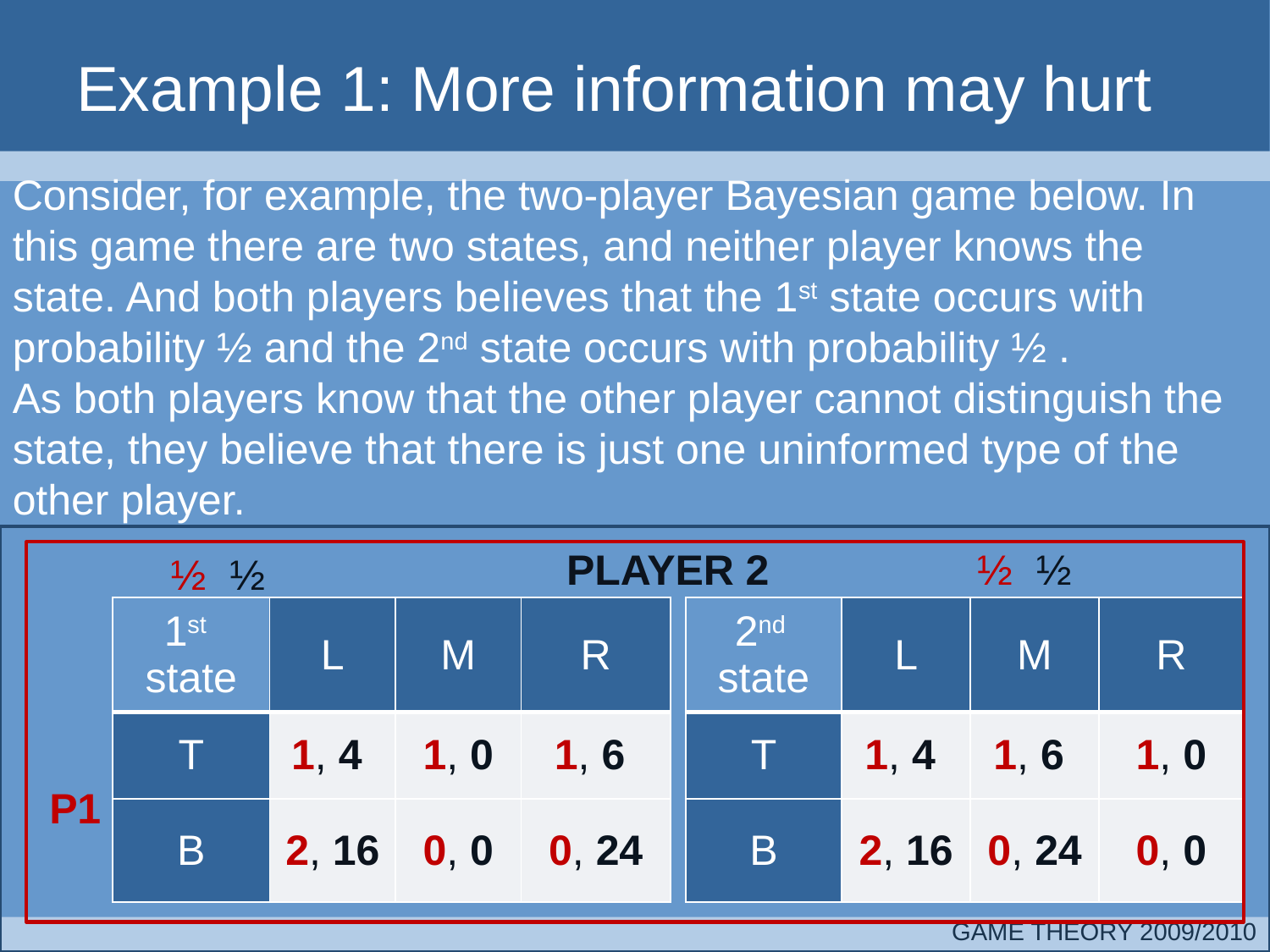

# Example 1: More information may hurt
Consider, for example, the two-player Bayesian game below. In this game there are two states, and neither player knows the state. And both players believes that the 1st state occurs with probability ½ and the 2nd state occurs with probability ½ .
As both players know that the other player cannot distinguish the state, they believe that there is just one uninformed type of the other player.

½  ½
½  ½
PLAYER 2

| 1st state | L | M | R |
| --- | --- | --- | --- |
| T | 1, 4 | 1, 0 | 1, 6 |
| B | 2, 16 | 0, 0 | 0, 24 |
| 2nd state | L | M | R |
| --- | --- | --- | --- |
| T | 1, 4 | 1, 6 | 1, 0 |
| B | 2, 16 | 0, 24 | 0, 0 |
P1
GAME THEORY 2009/2010